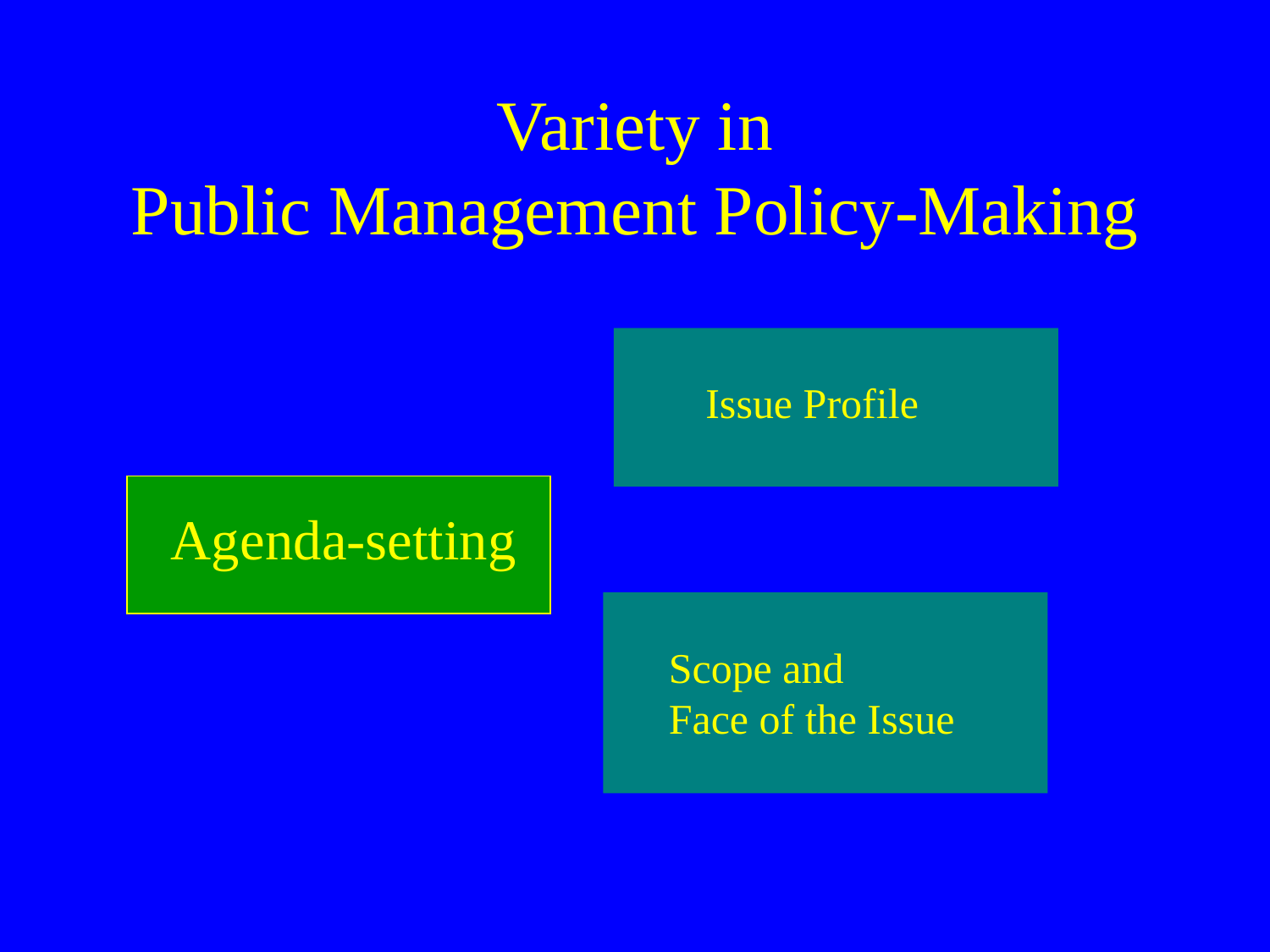

# Variety in Public Management Policy-Making

Issue Profile

Agenda-setting

Scope and
Face of the Issue